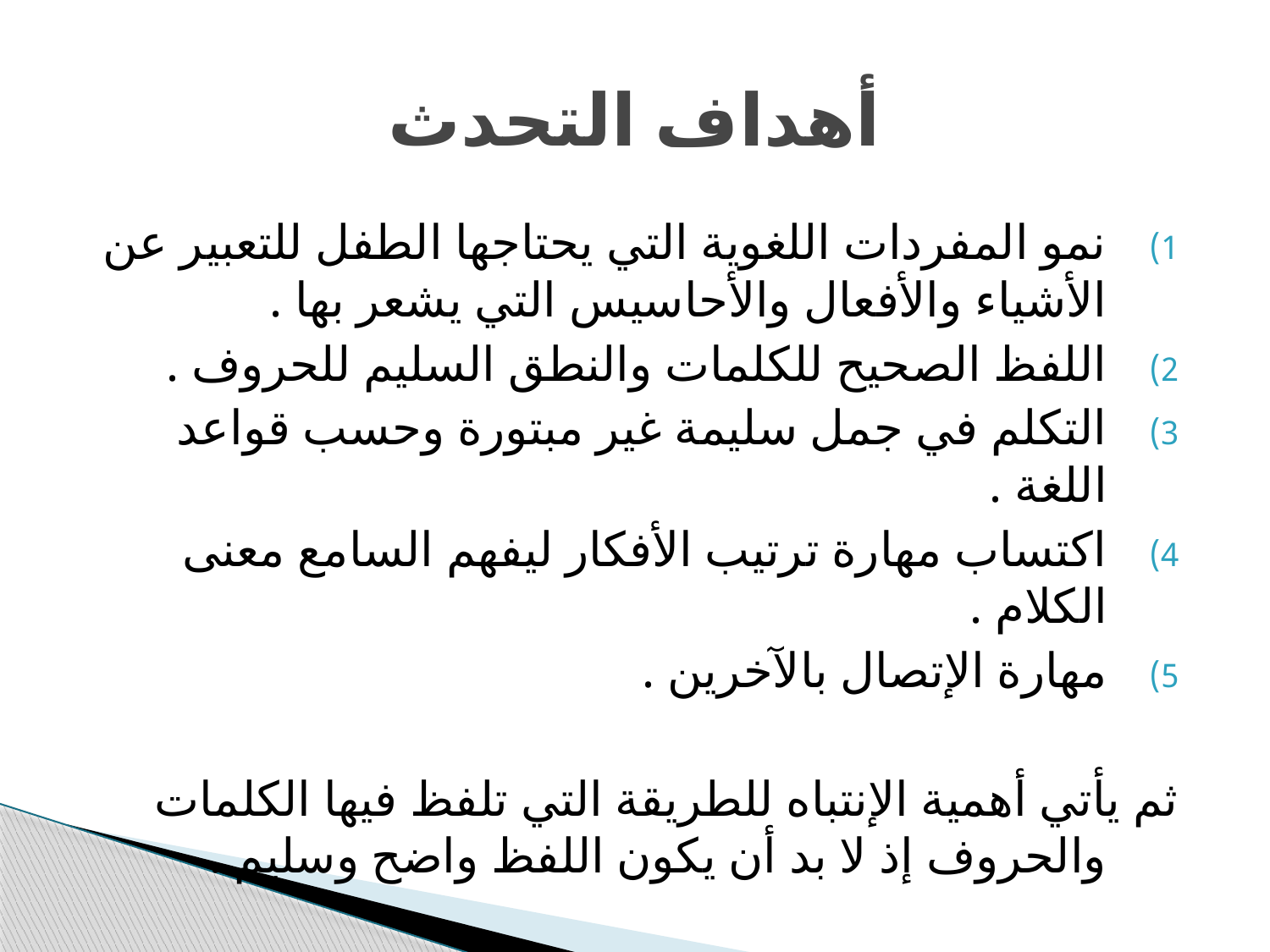

# أهداف التحدث
نمو المفردات اللغوية التي يحتاجها الطفل للتعبير عن الأشياء والأفعال والأحاسيس التي يشعر بها .
اللفظ الصحيح للكلمات والنطق السليم للحروف .
التكلم في جمل سليمة غير مبتورة وحسب قواعد اللغة .
اكتساب مهارة ترتيب الأفكار ليفهم السامع معنى الكلام .
مهارة الإتصال بالآخرين .

ثم يأتي أهمية الإنتباه للطريقة التي تلفظ فيها الكلمات والحروف إذ لا بد أن يكون اللفظ واضح وسليم .